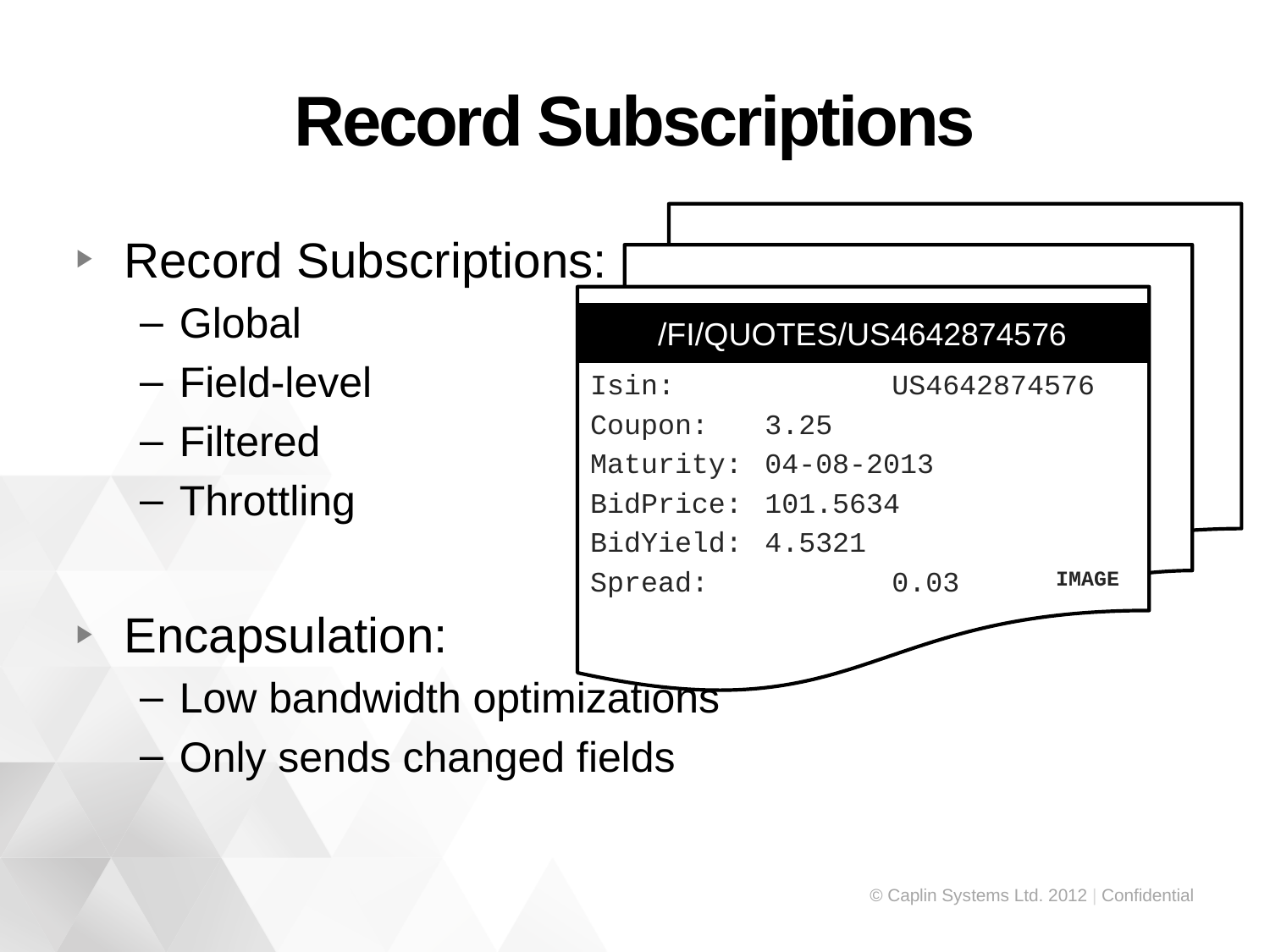

# Record Subscriptions

Record Subscriptions:
Global
Field-level
Filtered
Throttling

Encapsulation:
Low bandwidth optimizations
Only sends changed fields
/FI/QUOTES/US4642874576
Isin: 		US4642874576
Coupon: 	3.25
Maturity:	04-08-2013
BidPrice:	101.5634
BidYield:	4.5321
Spread:		0.03

IMAGE